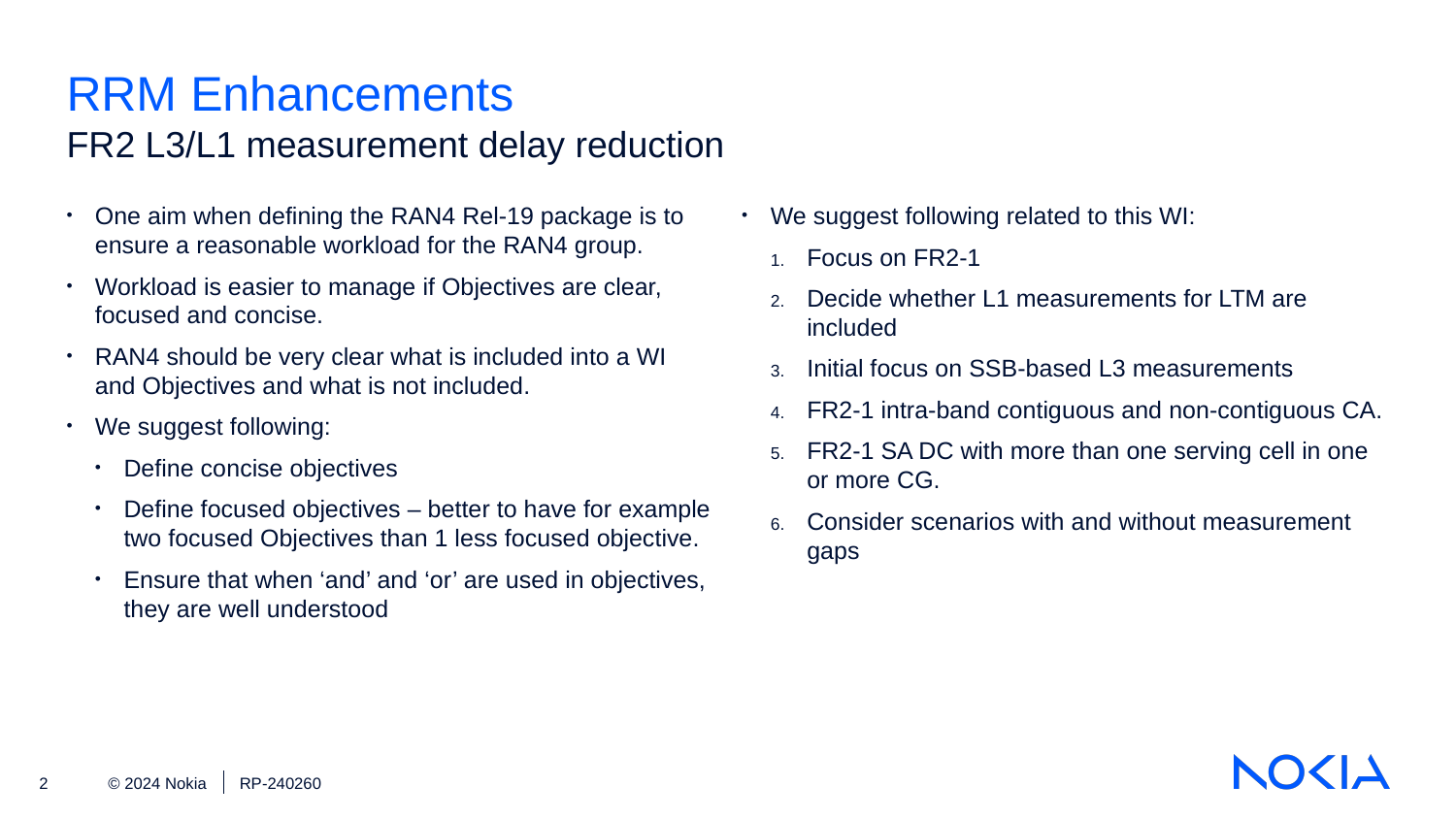

RRM Enhancements

FR2 L3/L1 measurement delay reduction
One aim when defining the RAN4 Rel-19 package is to ensure a reasonable workload for the RAN4 group.
Workload is easier to manage if Objectives are clear, focused and concise.
RAN4 should be very clear what is included into a WI and Objectives and what is not included.
We suggest following:
Define concise objectives
Define focused objectives – better to have for example two focused Objectives than 1 less focused objective.
Ensure that when ‘and’ and ‘or’ are used in objectives, they are well understood

We suggest following related to this WI:
Focus on FR2-1
Decide whether L1 measurements for LTM are included
Initial focus on SSB-based L3 measurements
FR2-1 intra-band contiguous and non-contiguous CA.
FR2-1 SA DC with more than one serving cell in one or more CG.
Consider scenarios with and without measurement gaps

RP-240260